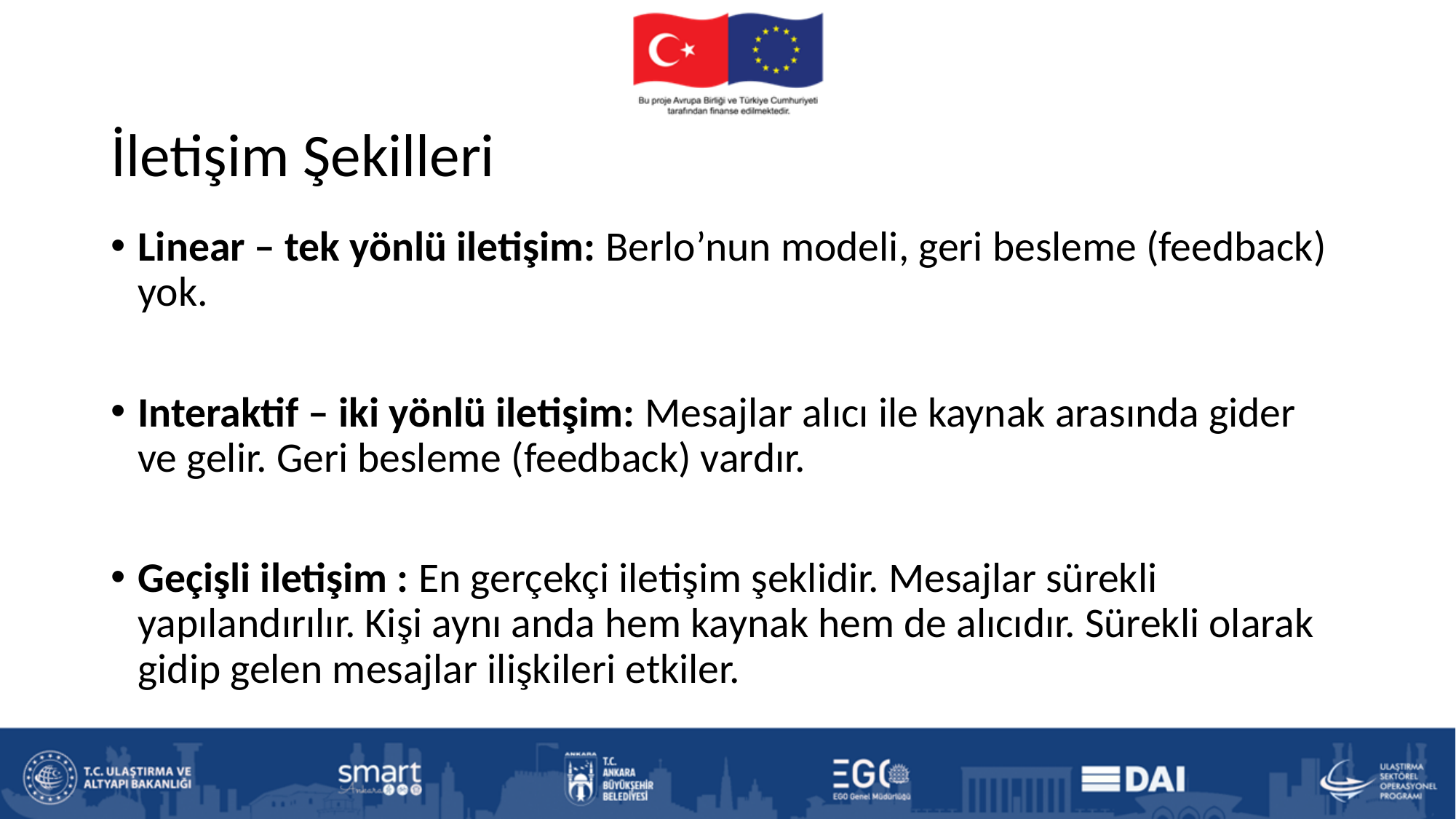

# İletişim Şekilleri
Linear – tek yönlü iletişim: Berlo’nun modeli, geri besleme (feedback) yok.

Interaktif – iki yönlü iletişim: Mesajlar alıcı ile kaynak arasında gider ve gelir. Geri besleme (feedback) vardır.

Geçişli iletişim : En gerçekçi iletişim şeklidir. Mesajlar sürekli yapılandırılır. Kişi aynı anda hem kaynak hem de alıcıdır. Sürekli olarak gidip gelen mesajlar ilişkileri etkiler.